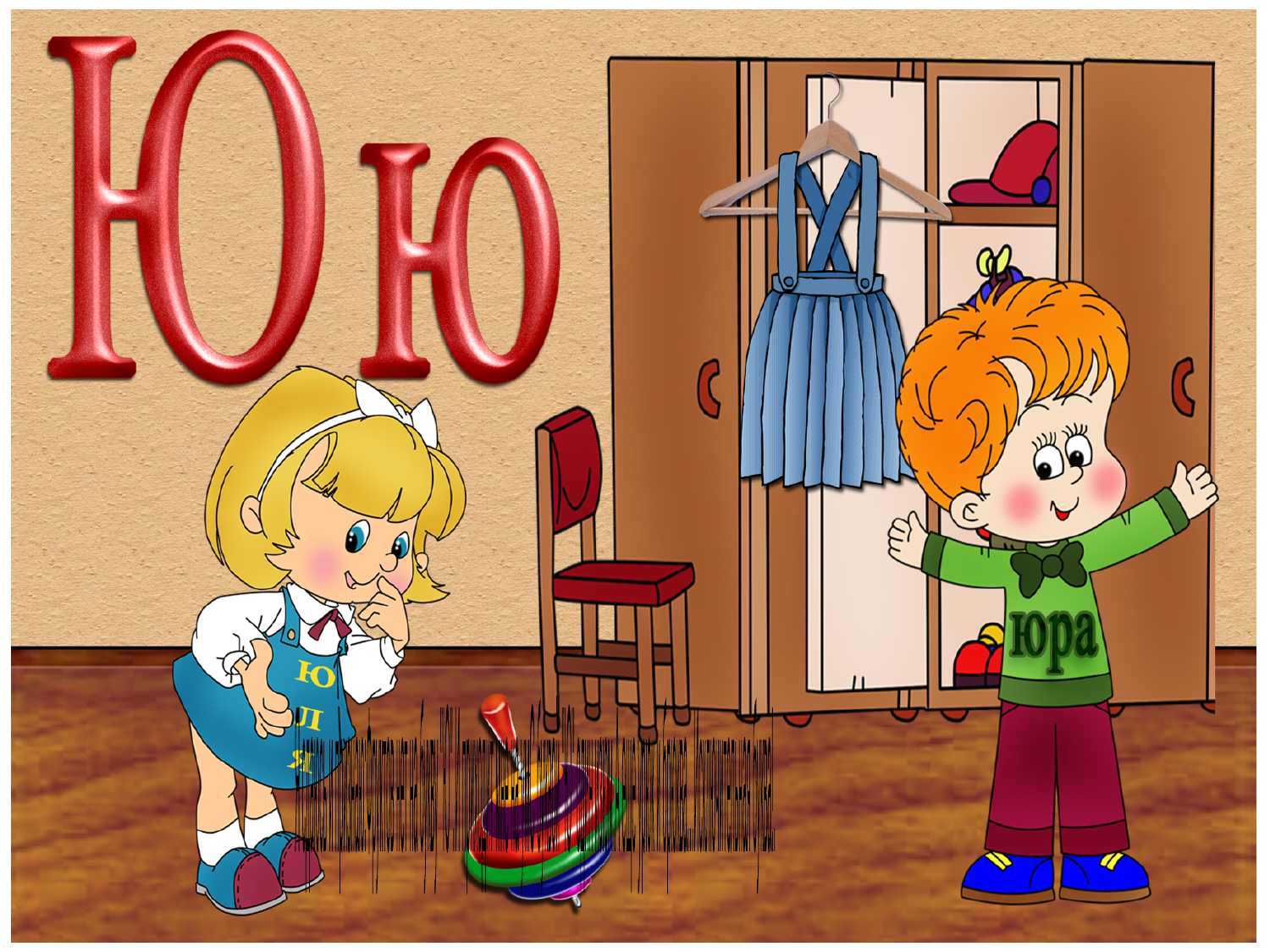

Я сдаюсь и признаю:
Фруктов нет на букву "Ю".
И приходит мне на ум
С буквой "Ю" один изюм.
А еще урюк и брюква...
Исключительная буква!
.